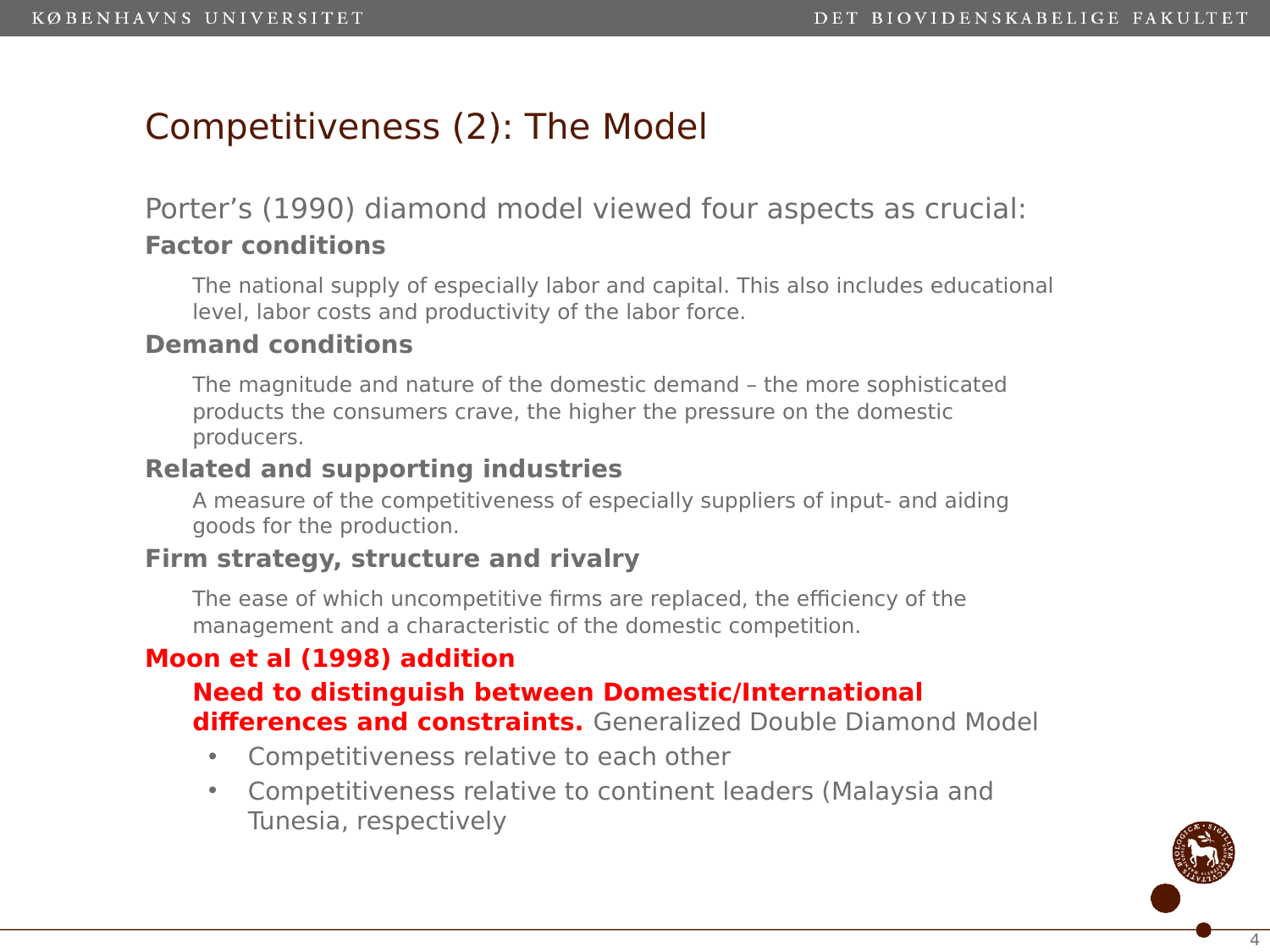

# Competitiveness (2): The Model
Porter’s (1990) diamond model viewed four aspects as crucial:
Factor conditions
	The national supply of especially labor and capital. This also includes educational level, labor costs and productivity of the labor force.
Demand conditions
	The magnitude and nature of the domestic demand – the more sophisticated products the consumers crave, the higher the pressure on the domestic producers.
Related and supporting industries
	A measure of the competitiveness of especially suppliers of input- and aiding goods for the production.
Firm strategy, structure and rivalry
	The ease of which uncompetitive firms are replaced, the efficiency of the management and a characteristic of the domestic competition.
Moon et al (1998) addition
	Need to distinguish between Domestic/International differences and constraints. Generalized Double Diamond Model
Competitiveness relative to each other
Competitiveness relative to continent leaders (Malaysia and Tunesia, respectively